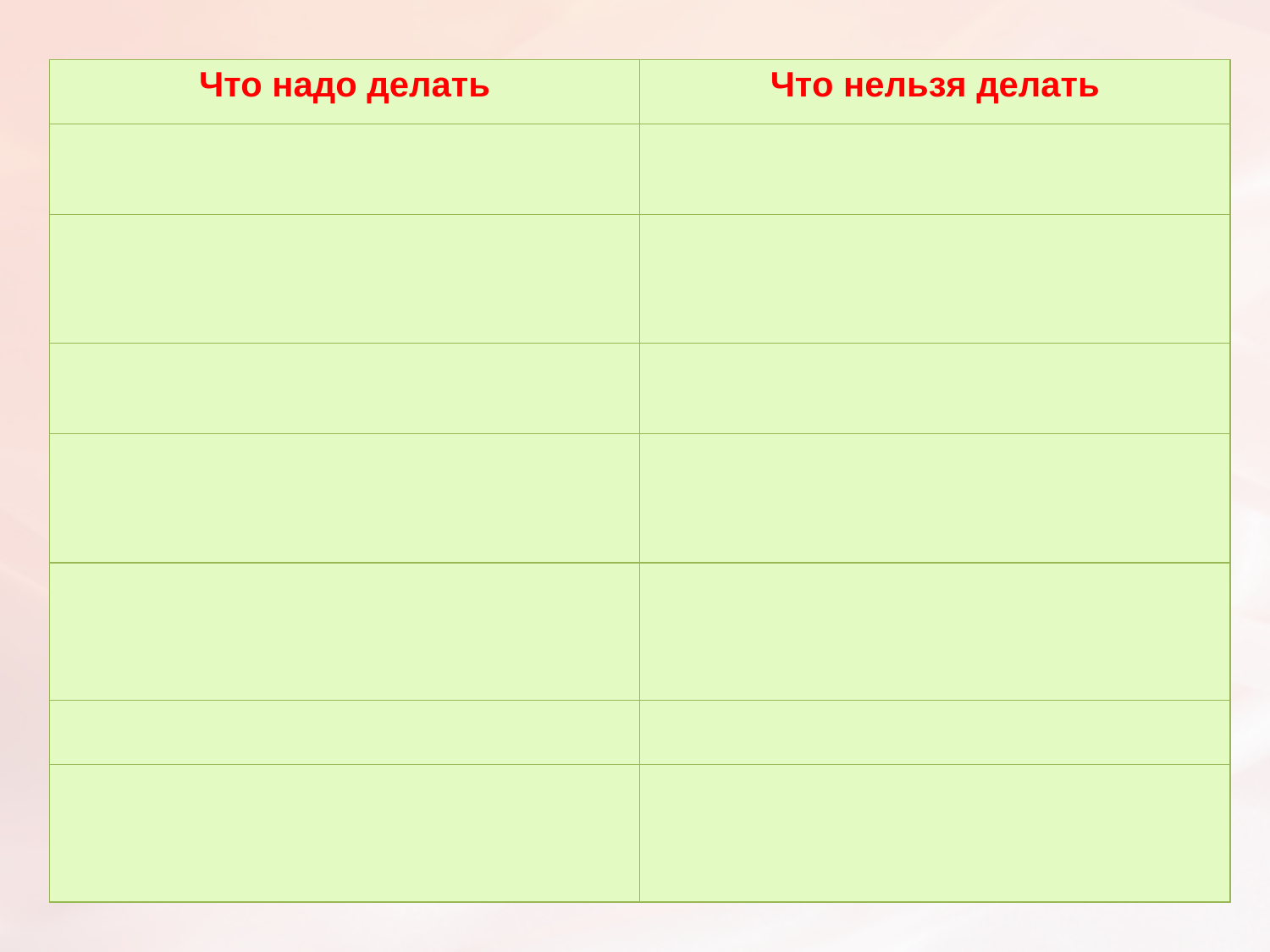

| Что надо делать | Что нельзя делать |
| --- | --- |
|  |  |
|  |  |
|  |  |
|  |  |
|  |  |
|  |  |
|  |  |